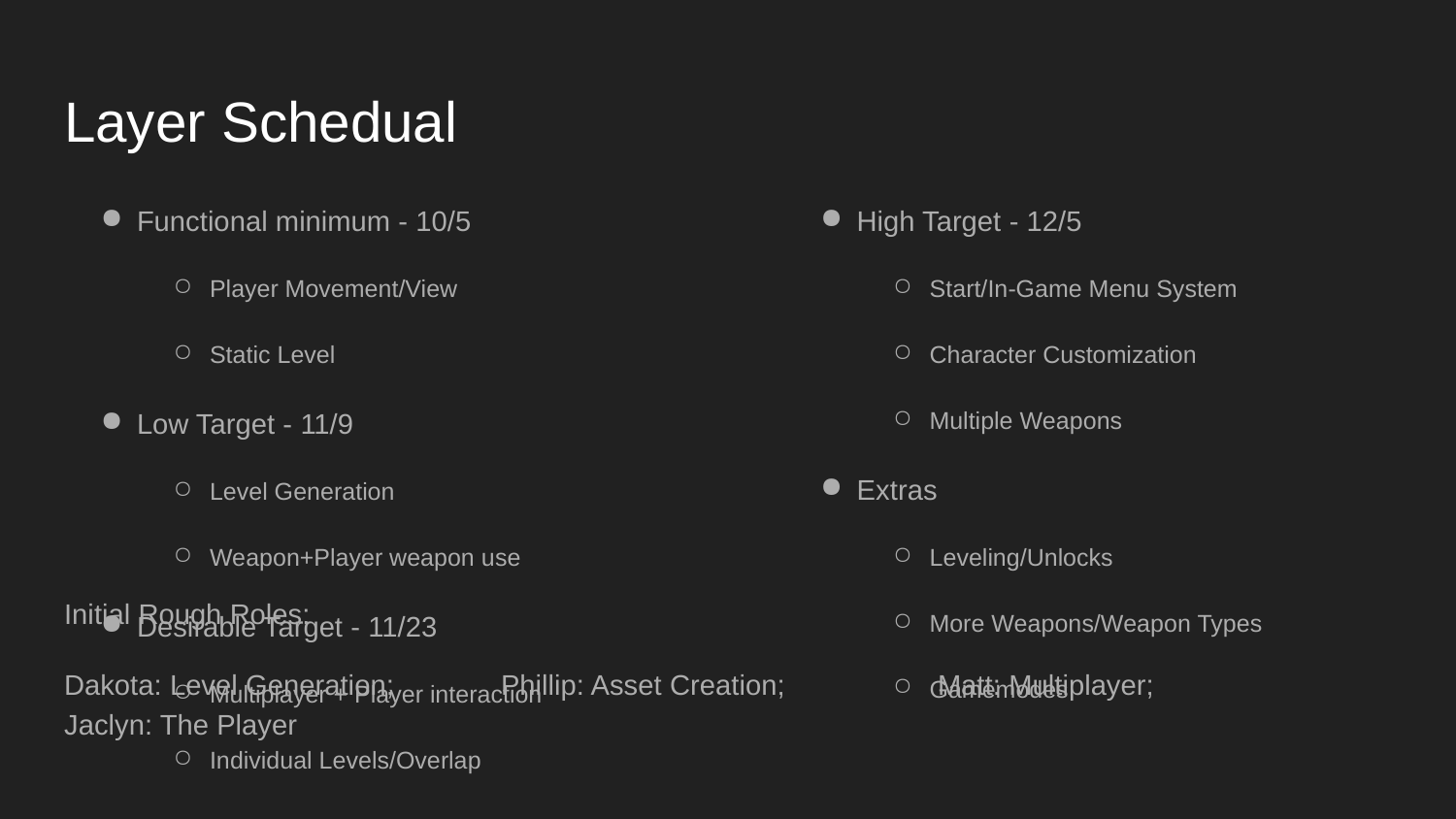

# Layer Schedual
Functional minimum - 10/5
Player Movement/View
Static Level
Low Target - 11/9
Level Generation
Weapon+Player weapon use
Desirable Target - 11/23
Multiplayer + Player interaction
Individual Levels/Overlap
High Target - 12/5
Start/In-Game Menu System
Character Customization
Multiple Weapons
Extras
Leveling/Unlocks
More Weapons/Weapon Types
Gamemodes

Initial Rough Roles:
Dakota: Level Generation;	Phillip: Asset Creation;		Matt: Multiplayer;		Jaclyn: The Player